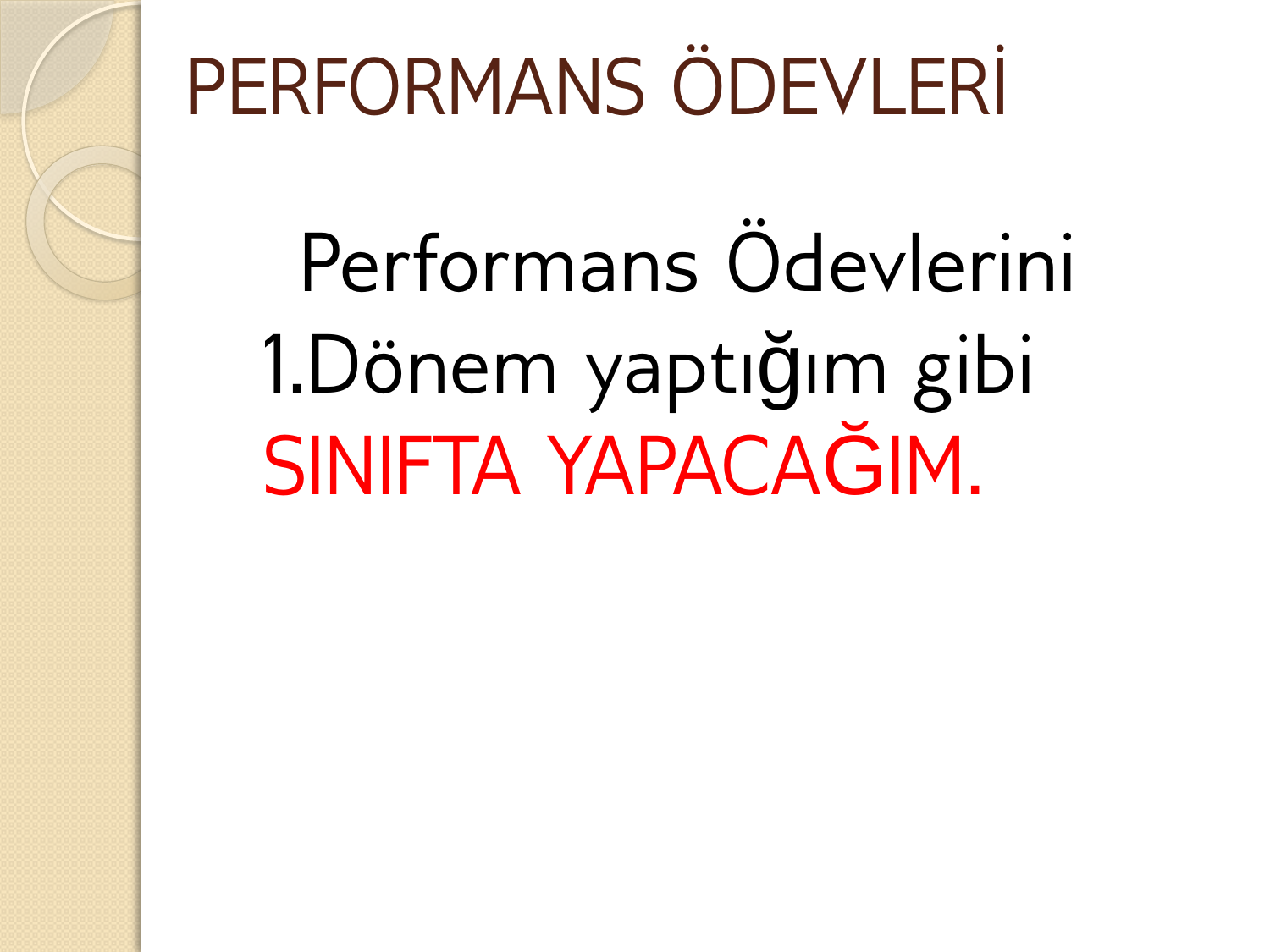

PERFORMANS ÖDEVLERİ
   Performans Ödevlerini 1.Dönem yaptığım gibi SINIFTA YAPACAĞIM.